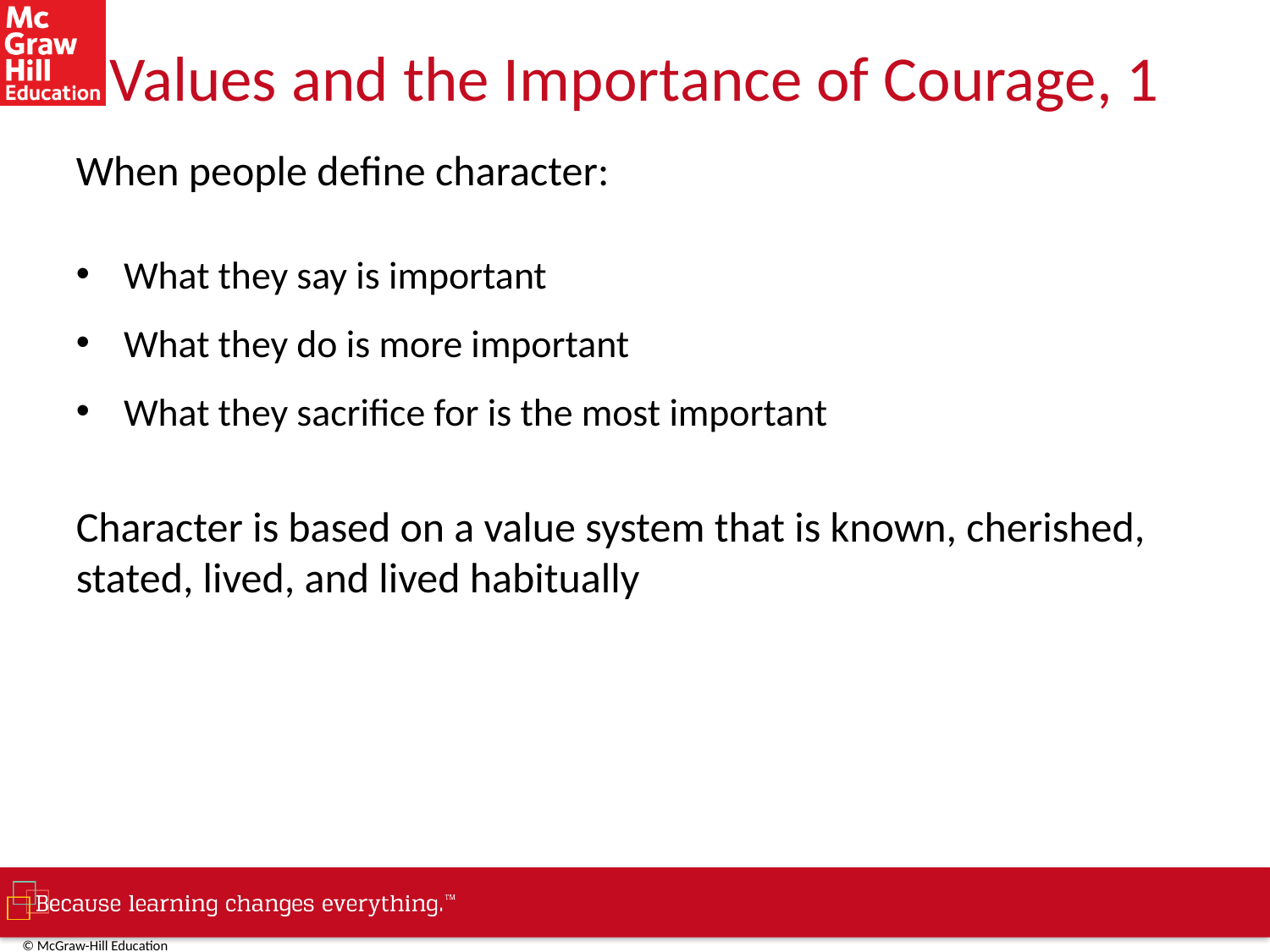

# Values and the Importance of Courage, 1
When people define character:

What they say is important
What they do is more important
What they sacrifice for is the most important

Character is based on a value system that is known, cherished, stated, lived, and lived habitually